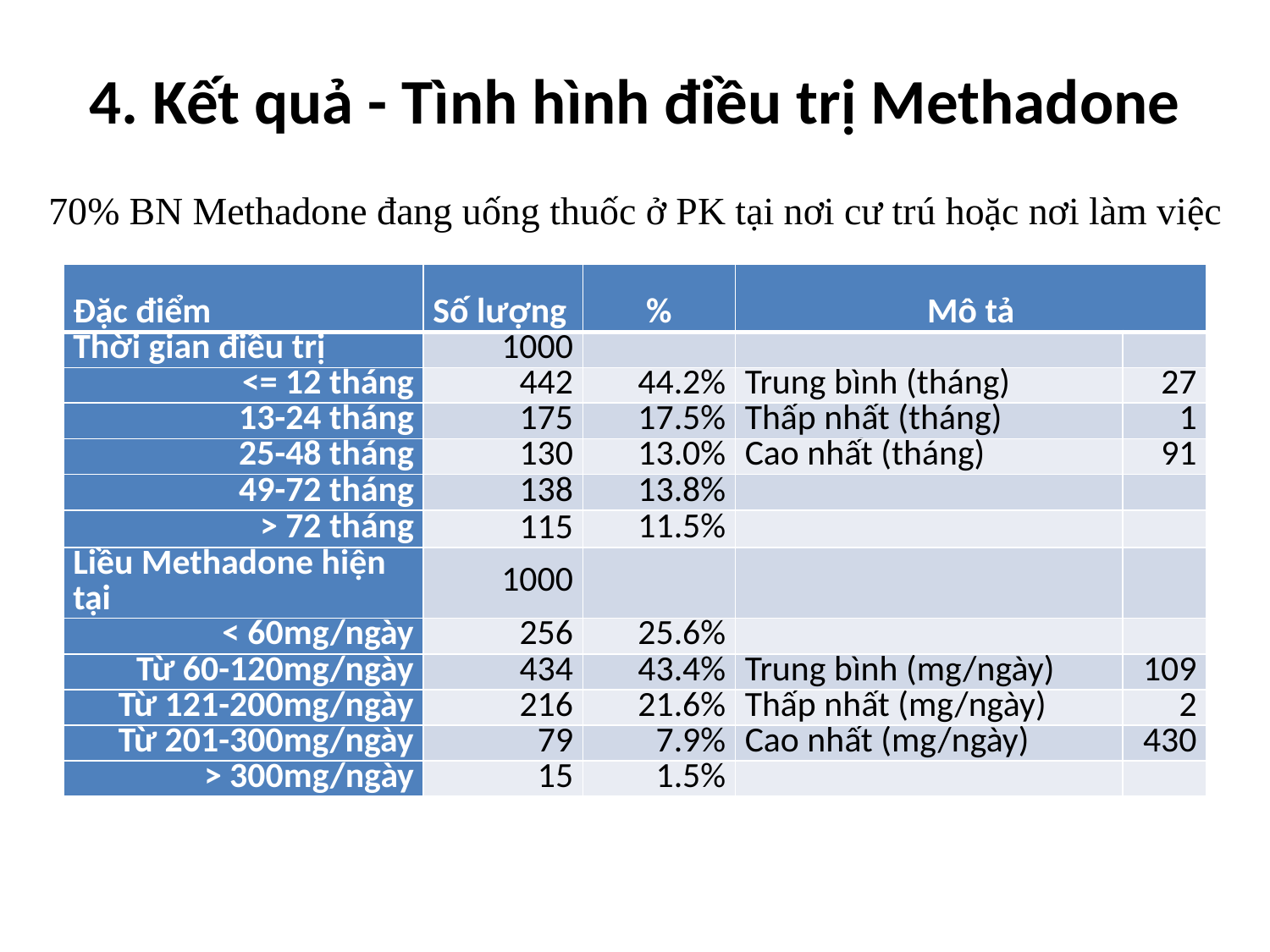

# 4. Kết quả - Tình hình điều trị Methadone
70% BN Methadone đang uống thuốc ở PK tại nơi cư trú hoặc nơi làm việc
| Đặc điểm | Số lượng | % | Mô tả |  |
| --- | --- | --- | --- | --- |
| Thời gian điều trị | 1000 |  |  |  |
| <= 12 tháng | 442 | 44.2% | Trung bình (tháng) | 27 |
| 13-24 tháng | 175 | 17.5% | Thấp nhất (tháng) | 1 |
| 25-48 tháng | 130 | 13.0% | Cao nhất (tháng) | 91 |
| 49-72 tháng | 138 | 13.8% |  |  |
| > 72 tháng | 115 | 11.5% |  |  |
| Liều Methadone hiện tại | 1000 |  |  |  |
| < 60mg/ngày | 256 | 25.6% |  |  |
| Từ 60-120mg/ngày | 434 | 43.4% | Trung bình (mg/ngày) | 109 |
| Từ 121-200mg/ngày | 216 | 21.6% | Thấp nhất (mg/ngày) | 2 |
| Từ 201-300mg/ngày | 79 | 7.9% | Cao nhất (mg/ngày) | 430 |
| > 300mg/ngày | 15 | 1.5% |  |  |